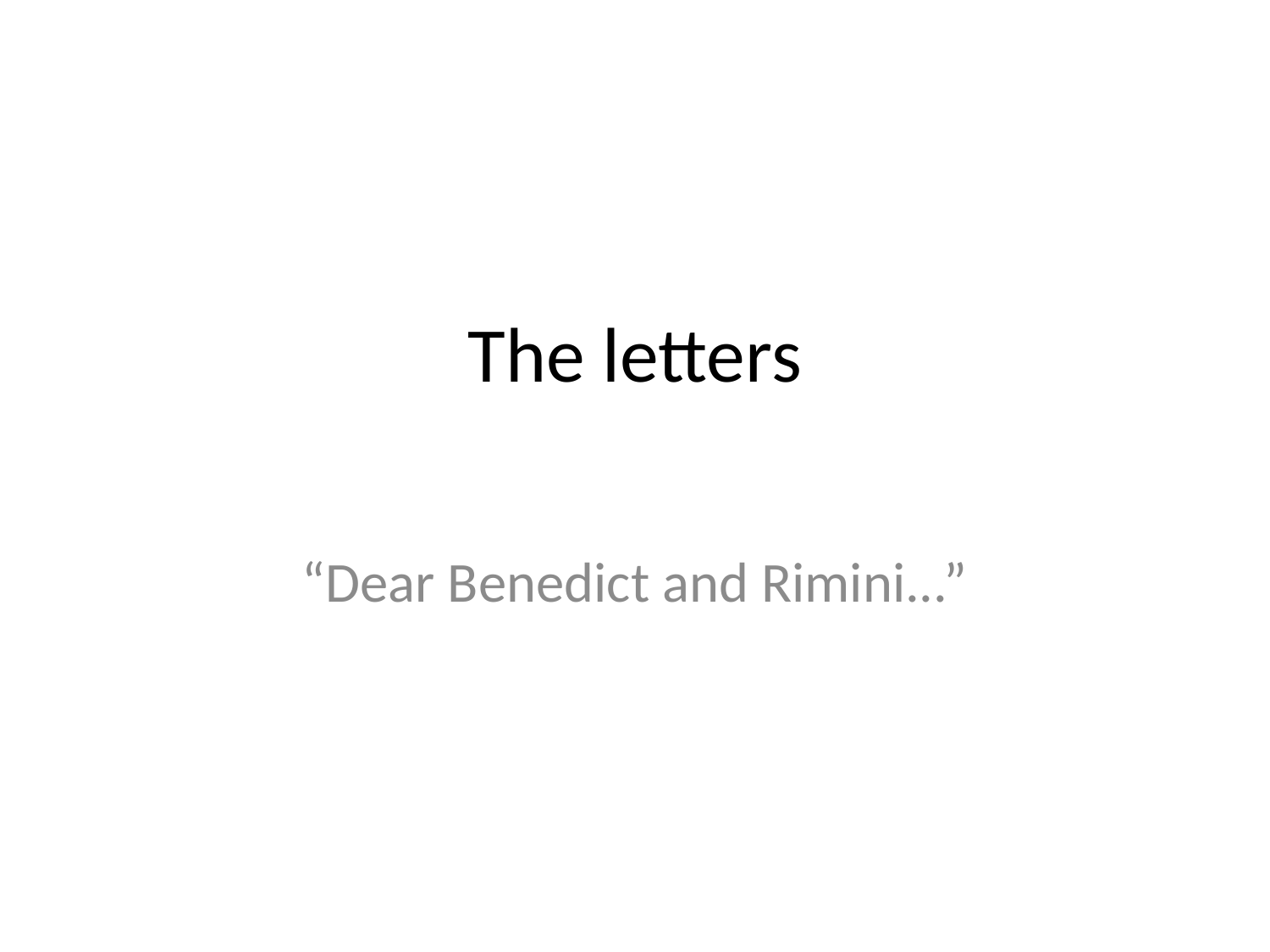

# The letters
“Dear Benedict and Rimini...”